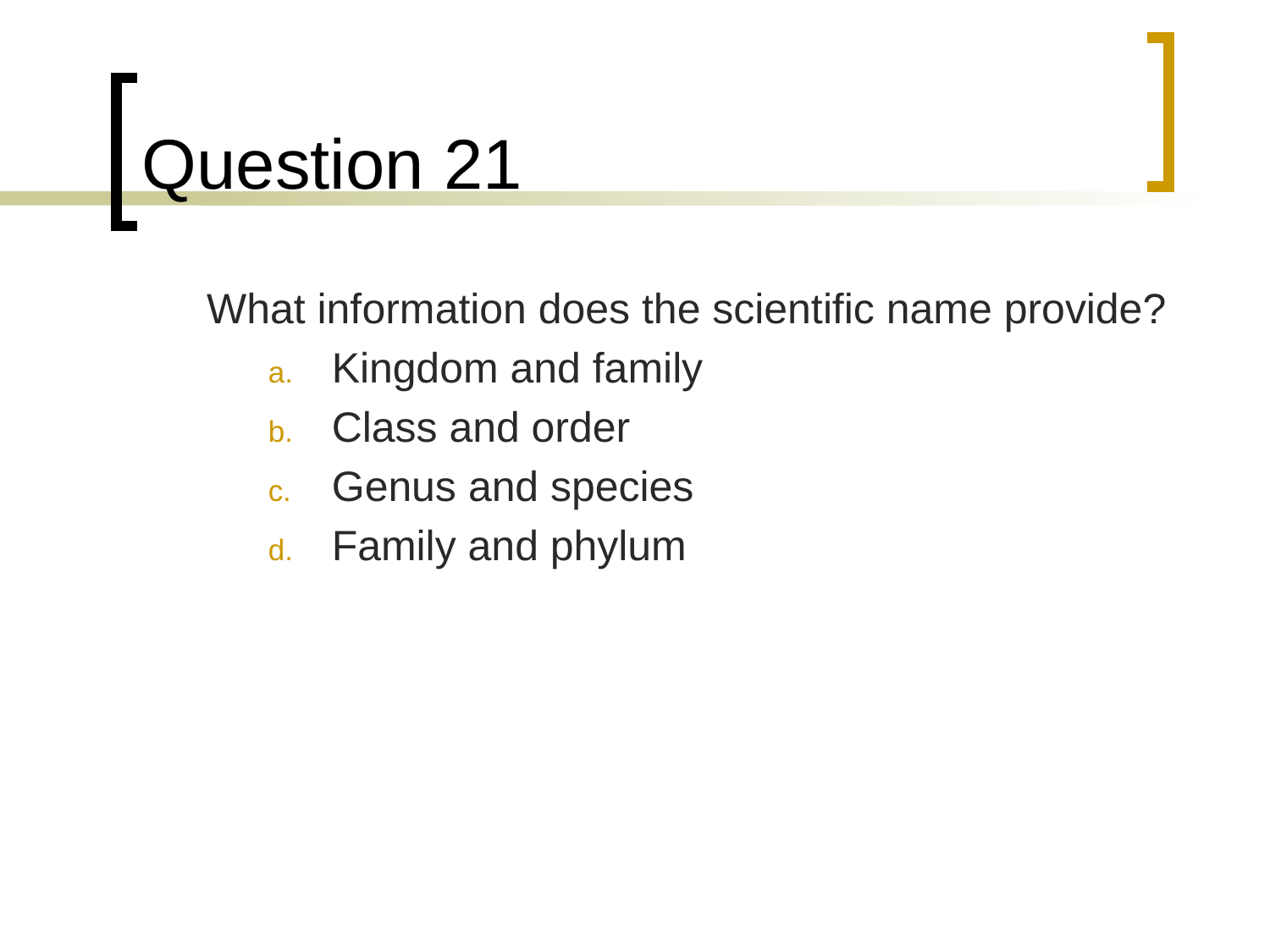

# Question 21
	What information does the scientific name provide?
Kingdom and family
Class and order
Genus and species
Family and phylum